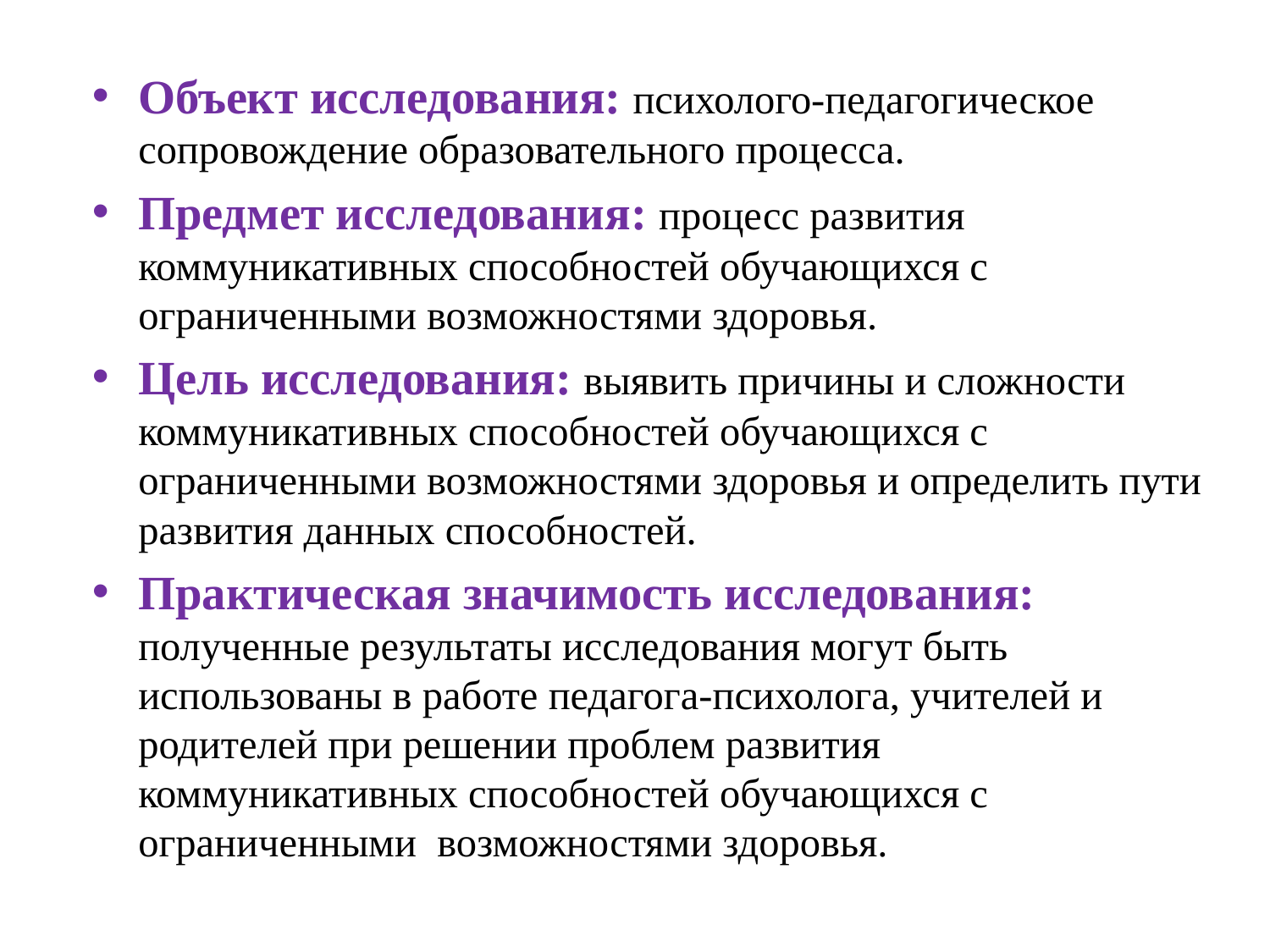

Объект исследования: психолого-педагогическое сопровождение образовательного процесса.
Предмет исследования: процесс развития коммуникативных способностей обучающихся с ограниченными возможностями здоровья.
Цель исследования: выявить причины и сложности коммуникативных способностей обучающихся с ограниченными возможностями здоровья и определить пути развития данных способностей.
Практическая значимость исследования: полученные результаты исследования могут быть использованы в работе педагога-психолога, учителей и родителей при решении проблем развития коммуникативных способностей обучающихся с ограниченными  возможностями здоровья.